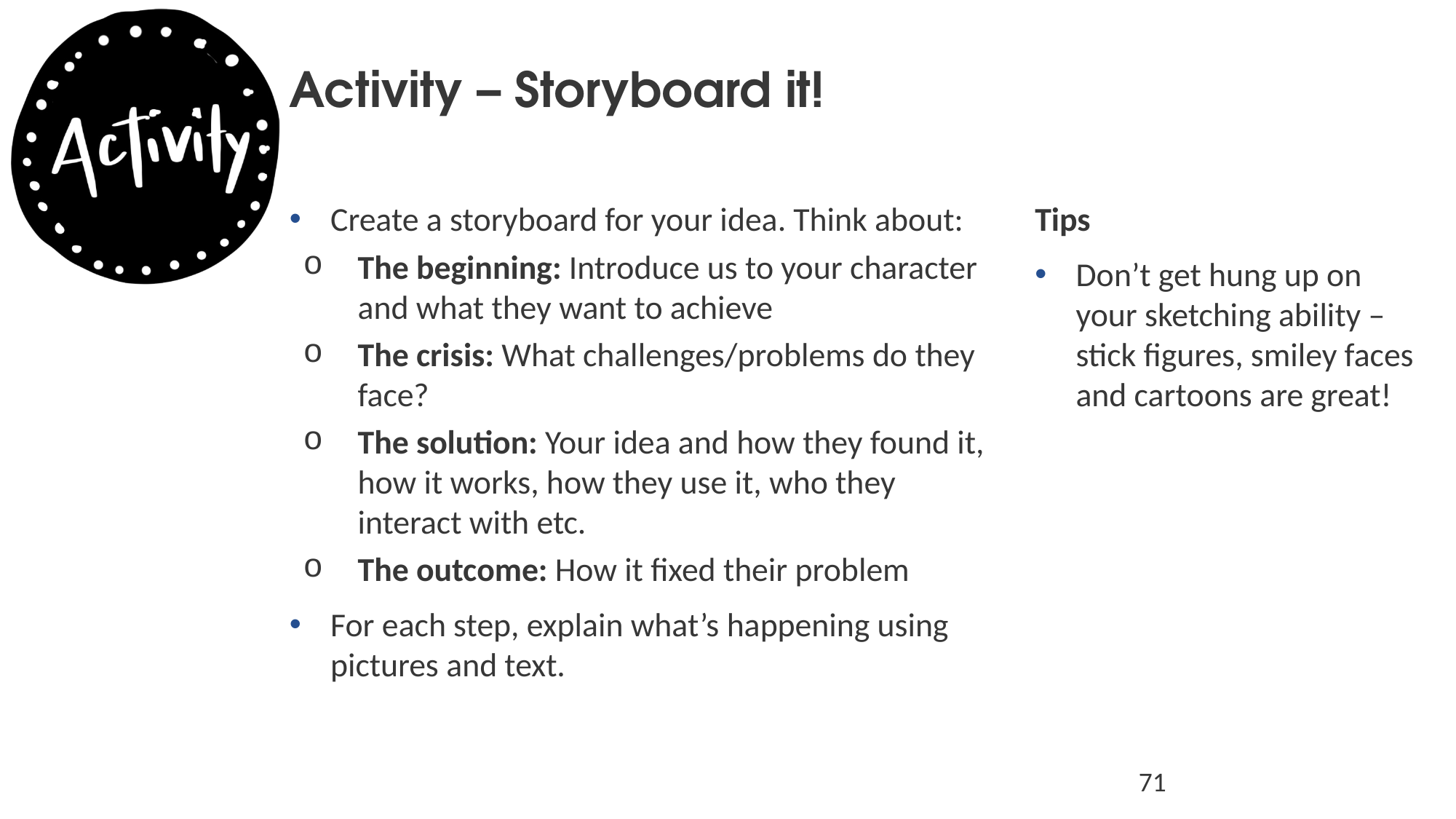

# Activity – Storyboard it!
Create a storyboard for your idea. Think about:
The beginning: Introduce us to your character and what they want to achieve
The crisis: What challenges/problems do they face?
The solution: Your idea and how they found it, how it works, how they use it, who they interact with etc.
The outcome: How it fixed their problem
For each step, explain what’s happening using pictures and text.
Tips
Don’t get hung up on your sketching ability – stick figures, smiley faces and cartoons are great!

71